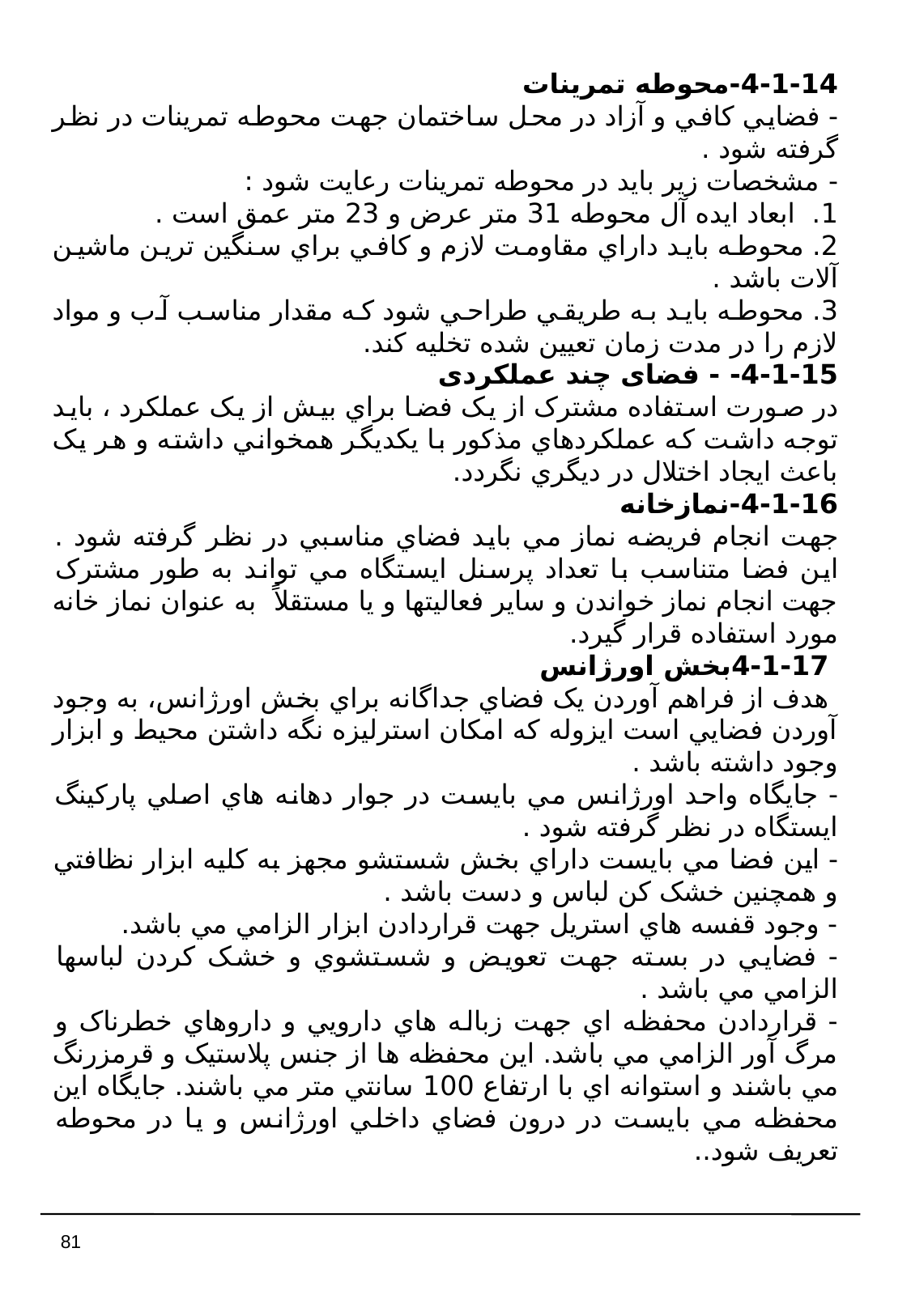

4-1-14-محوطه تمرینات
- فضايي کافي و آزاد در محل ساختمان جهت محوطه تمرينات در نظر گرفته شود .
- مشخصات زير بايد در محوطه تمرينات رعايت شود :
1.  ابعاد ايده آل محوطه 31 متر عرض و 23 متر عمق است .
2. محوطه بايد داراي مقاومت لازم و کافي براي سنگين ترين ماشين آلات باشد .
3. محوطه بايد به طريقي طراحي شود که مقدار مناسب آب و مواد لازم را در مدت زمان تعيين شده تخليه کند.
4-1-15- - فضای چند عملکردی
در صورت استفاده مشترک از يک فضا براي بيش از يک عملکرد ، بايد توجه داشت که عملکردهاي مذکور با يکديگر همخواني داشته و هر يک باعث ايجاد اختلال در ديگري نگردد.
4-1-16-نمازخانه
جهت انجام فريضه نماز مي بايد فضاي مناسبي در نظر گرفته شود . اين فضا متناسب با تعداد پرسنل ايستگاه مي تواند به طور مشترک جهت انجام نماز خواندن و ساير فعاليتها و يا مستقلاً  به عنوان نماز خانه مورد استفاده قرار گيرد.
 4-1-17بخش اورژانس
 هدف از فراهم آوردن يک فضاي جداگانه براي بخش اورژانس، به وجود آوردن فضايي است ايزوله که امکان استرليزه نگه داشتن محيط و ابزار وجود داشته باشد .
- جايگاه واحد اورژانس مي بايست در جوار دهانه هاي اصلي پارکينگ ايستگاه در نظر گرفته شود .
- اين فضا مي بايست داراي بخش شستشو مجهز به کليه ابزار نظافتي و همچنين خشک کن لباس و دست باشد .
- وجود قفسه هاي استريل جهت قراردادن ابزار الزامي مي باشد.
- فضايي در بسته جهت تعويض و شستشوي و خشک کردن لباسها الزامي مي باشد .
- قراردادن محفظه اي جهت زباله هاي دارويي و داروهاي خطرناک و مرگ آور الزامي مي باشد. اين محفظه ها از جنس پلاستيک و قرمزرنگ مي باشند و استوانه اي با ارتفاع 100 سانتي متر مي باشند. جايگاه اين محفظه مي بايست در درون فضاي داخلي اورژانس و يا در محوطه تعريف شود..

81